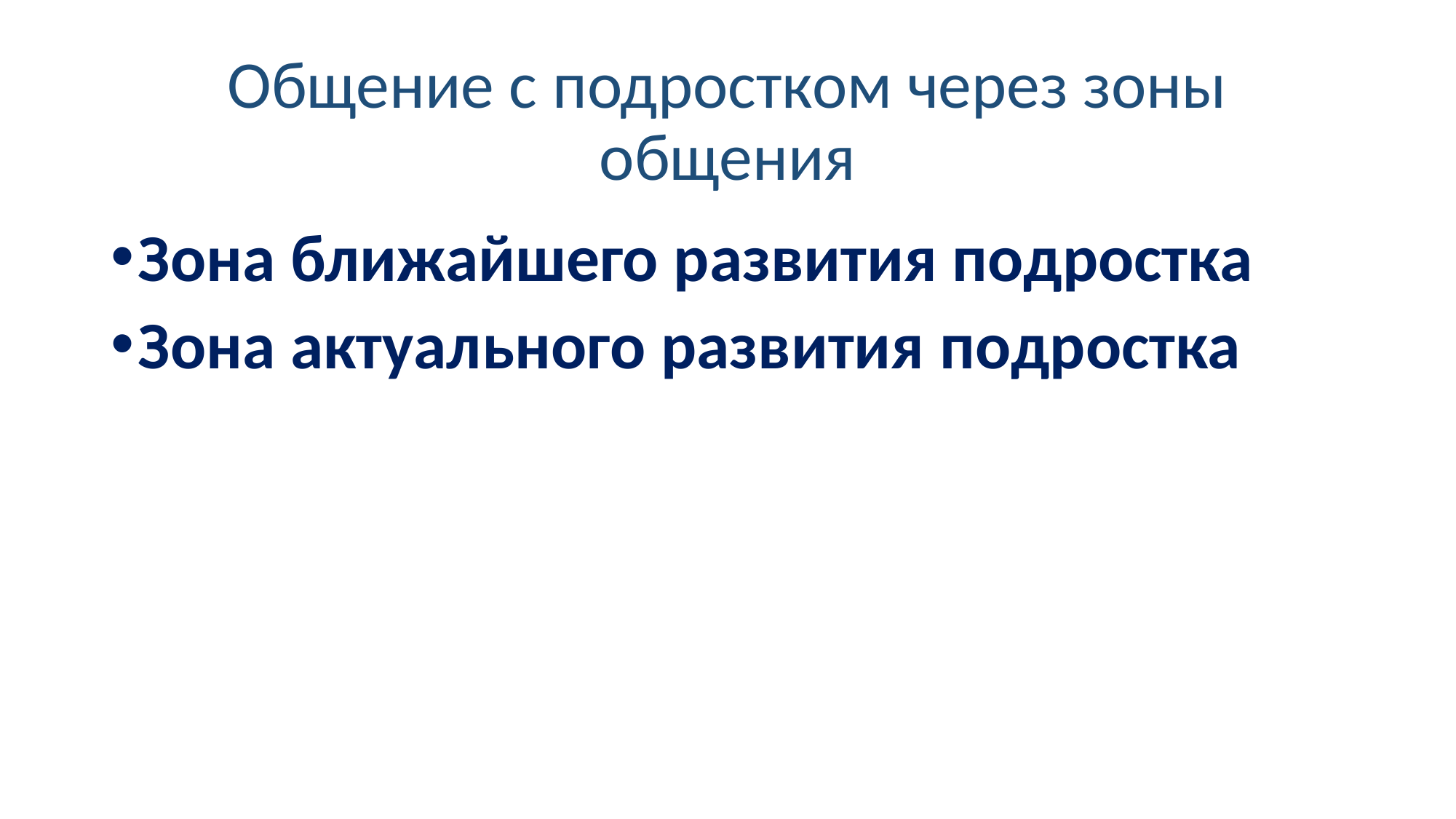

# Общение с подростком через зоны общения
Зона ближайшего развития подростка
Зона актуального развития подростка